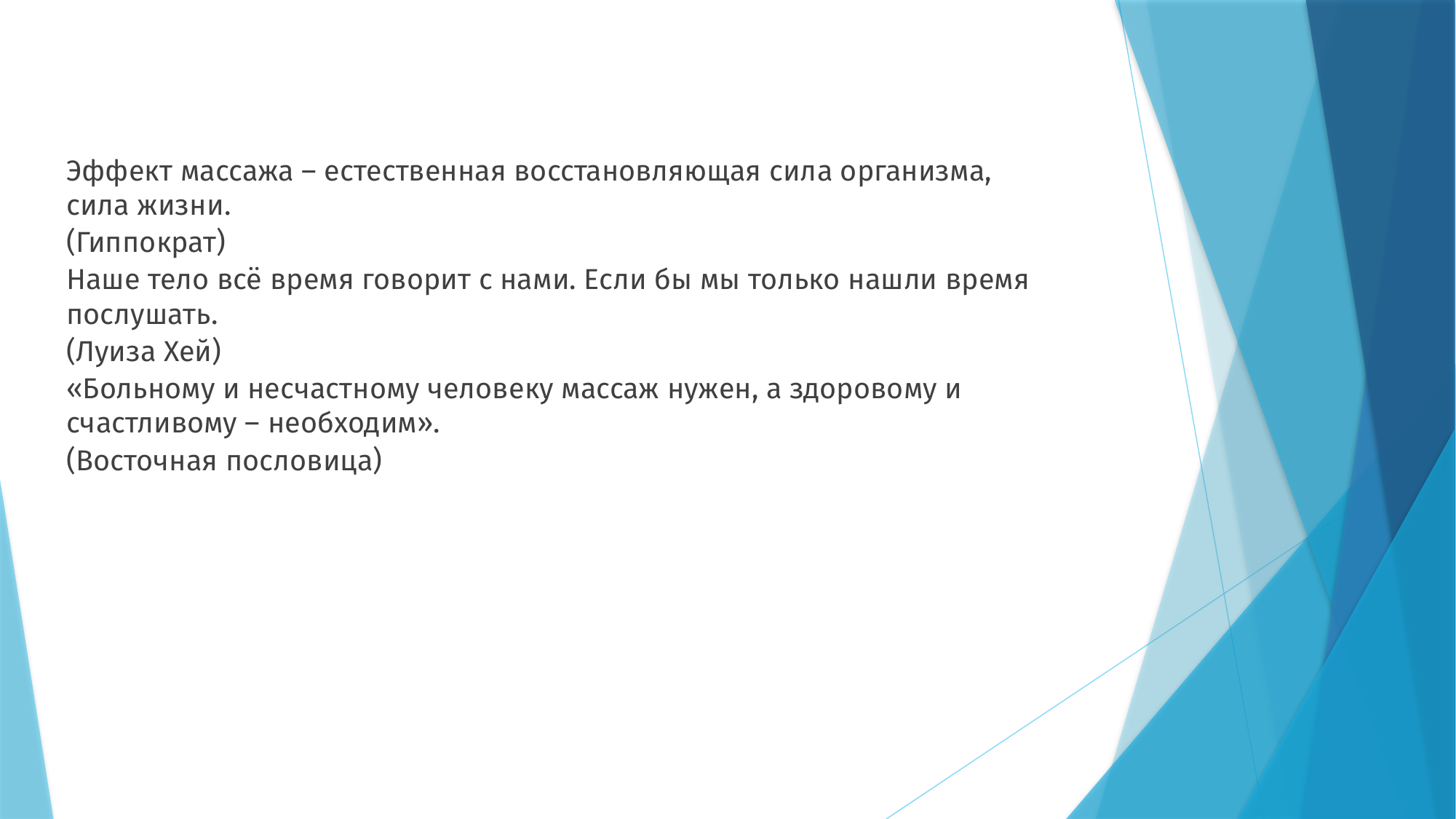

Эффект массажа – естественная восстановляющая сила организма, сила жизни.
(Гиппократ)
Наше тело всё время говорит с нами. Если бы мы только нашли время послушать.
(Луиза Хей)
«Больному и несчастному человеку массаж нужен, а здоровому и счастливому – необходим».
(Восточная пословица)